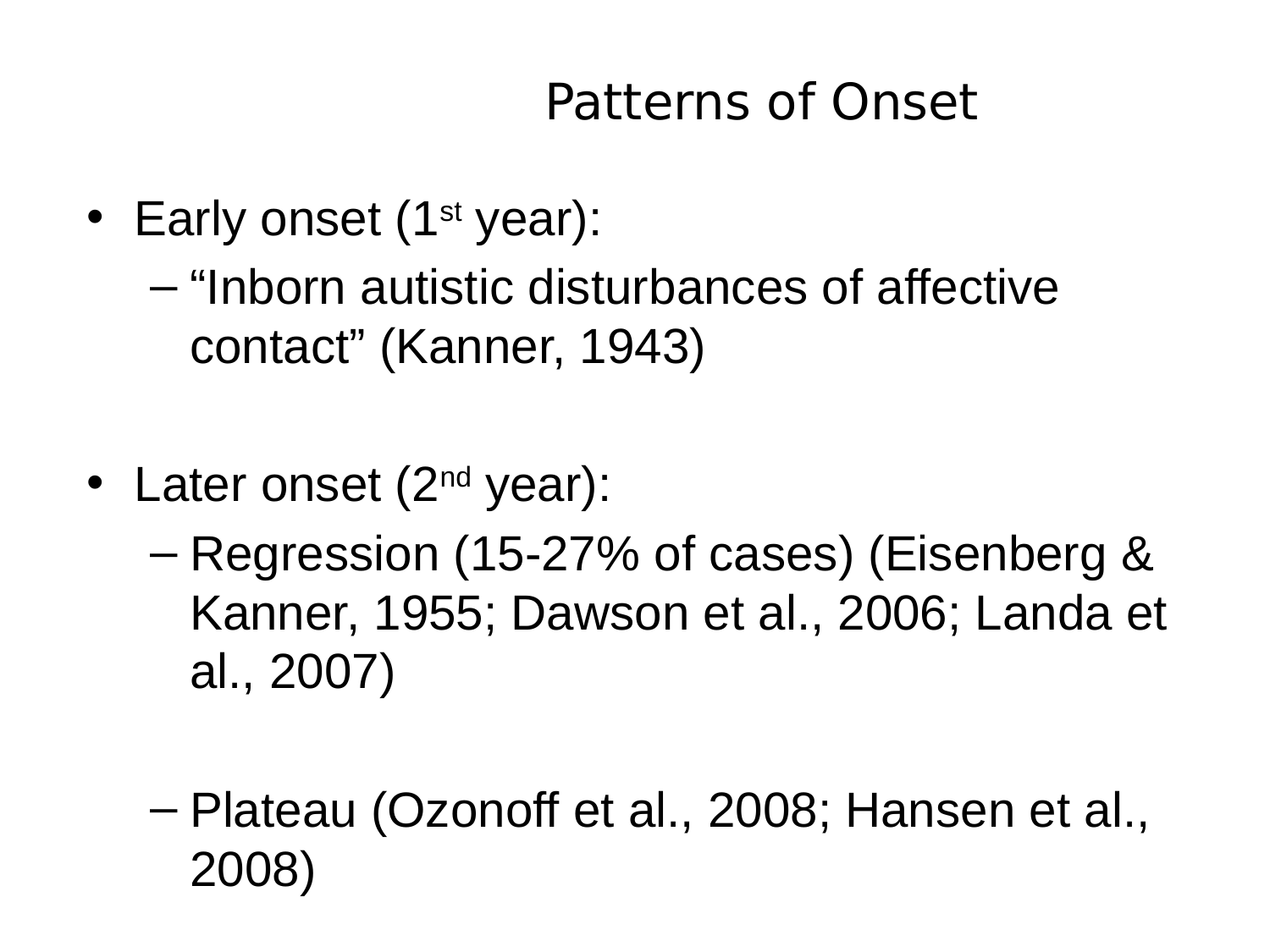

Patterns of Onset
Early onset (1st year):
“Inborn autistic disturbances of affective contact” (Kanner, 1943)

Later onset (2nd year):
Regression (15-27% of cases) (Eisenberg & Kanner, 1955; Dawson et al., 2006; Landa et al., 2007)

Plateau (Ozonoff et al., 2008; Hansen et al., 2008)